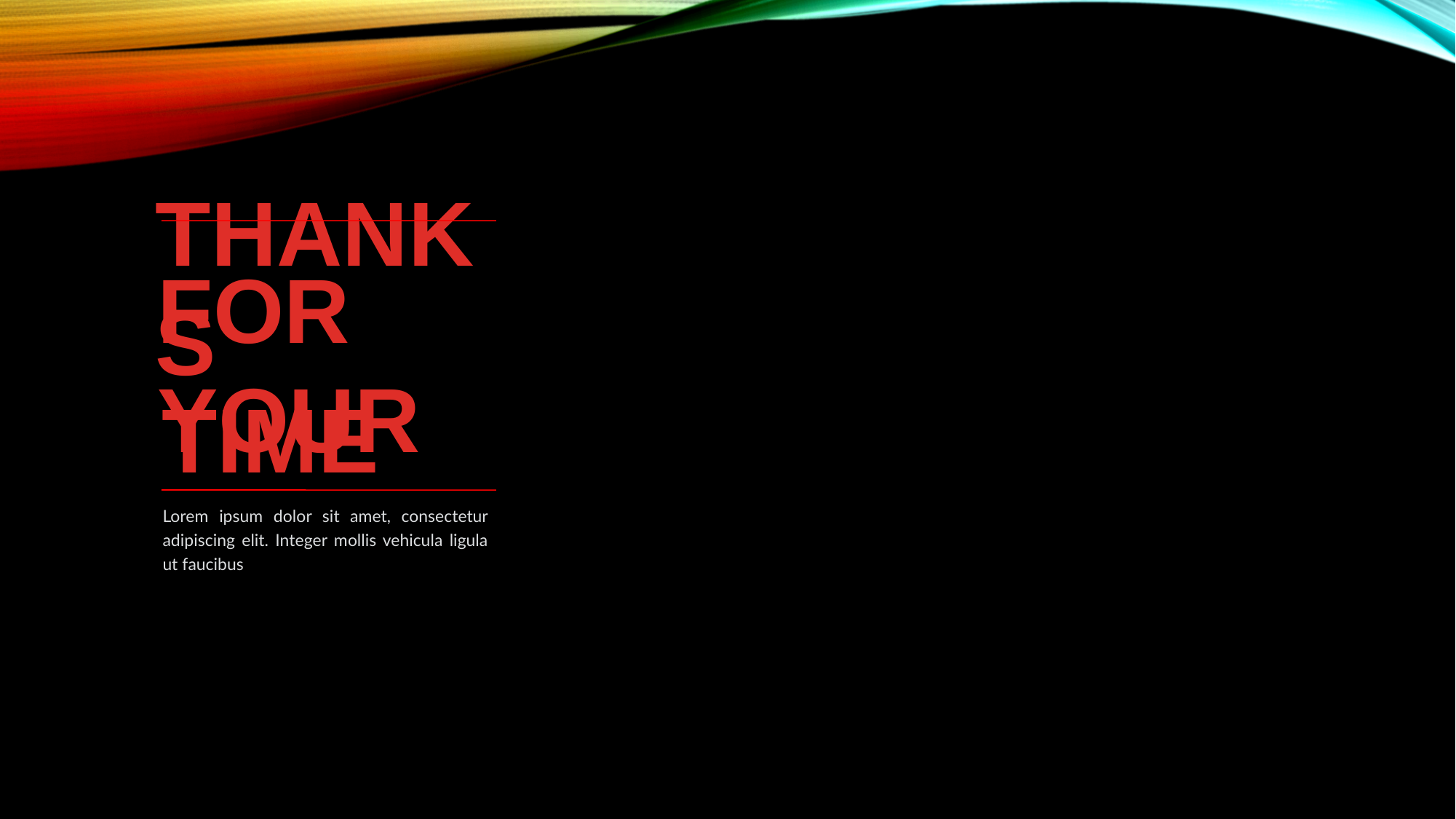

THANKS
FOR YOUR
TIME

Lorem ipsum dolor sit amet, consectetur adipiscing elit. Integer mollis vehicula ligula ut faucibus